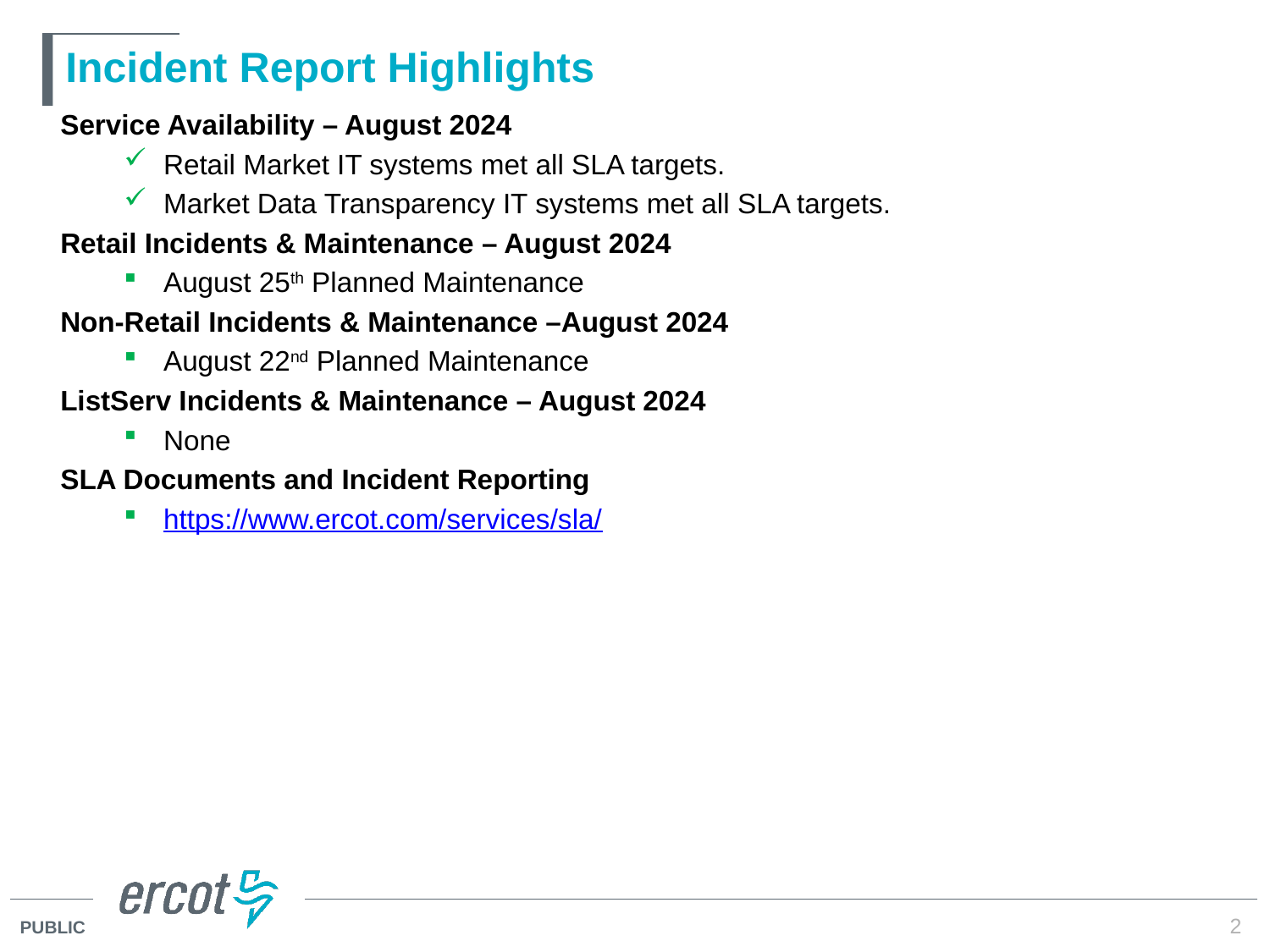

# Incident Report Highlights
Service Availability – August 2024
Retail Market IT systems met all SLA targets.
Market Data Transparency IT systems met all SLA targets.
Retail Incidents & Maintenance – August 2024
August 25th Planned Maintenance
Non-Retail Incidents & Maintenance –August 2024
August 22nd Planned Maintenance
ListServ Incidents & Maintenance – August 2024
None
SLA Documents and Incident Reporting
https://www.ercot.com/services/sla/

2